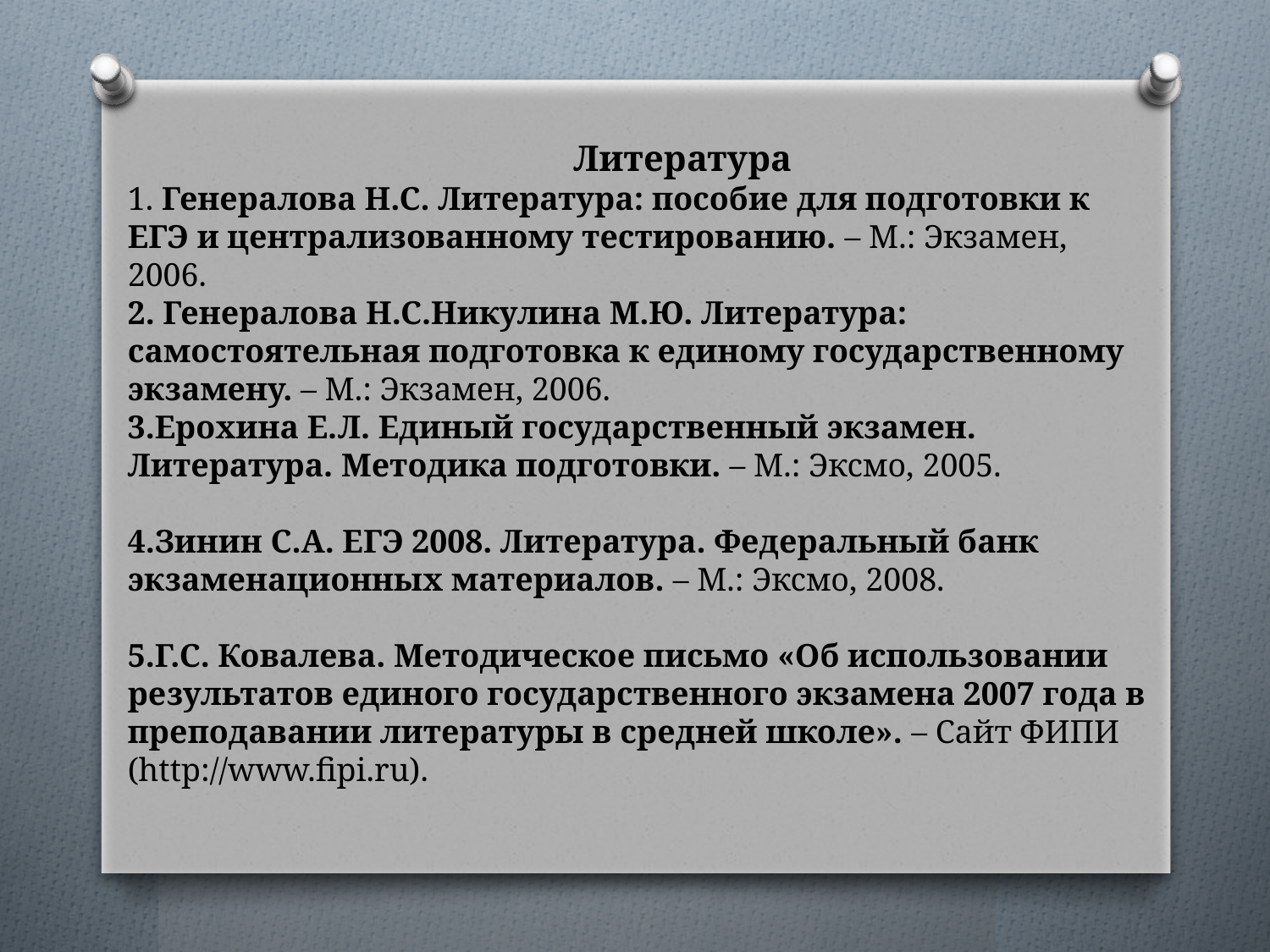

# Литература 1. Генералова Н.С. Литература: пособие для подготовки к ЕГЭ и централизованному тестированию. – М.: Экзамен, 2006. 2. Генералова Н.С.Никулина М.Ю. Литература: самостоятельная подготовка к единому государственному экзамену. – М.: Экзамен, 2006. 3.Ерохина Е.Л. Единый государственный экзамен. Литература. Методика подготовки. – М.: Эксмо, 2005. 4.Зинин С.А. ЕГЭ 2008. Литература. Федеральный банк экзаменационных материалов. – М.: Эксмо, 2008. 5.Г.С. Ковалева. Методическое письмо «Об использовании результатов единого государственного экзамена 2007 года в преподавании литературы в средней школе». – Сайт ФИПИ (http://www.fipi.ru).